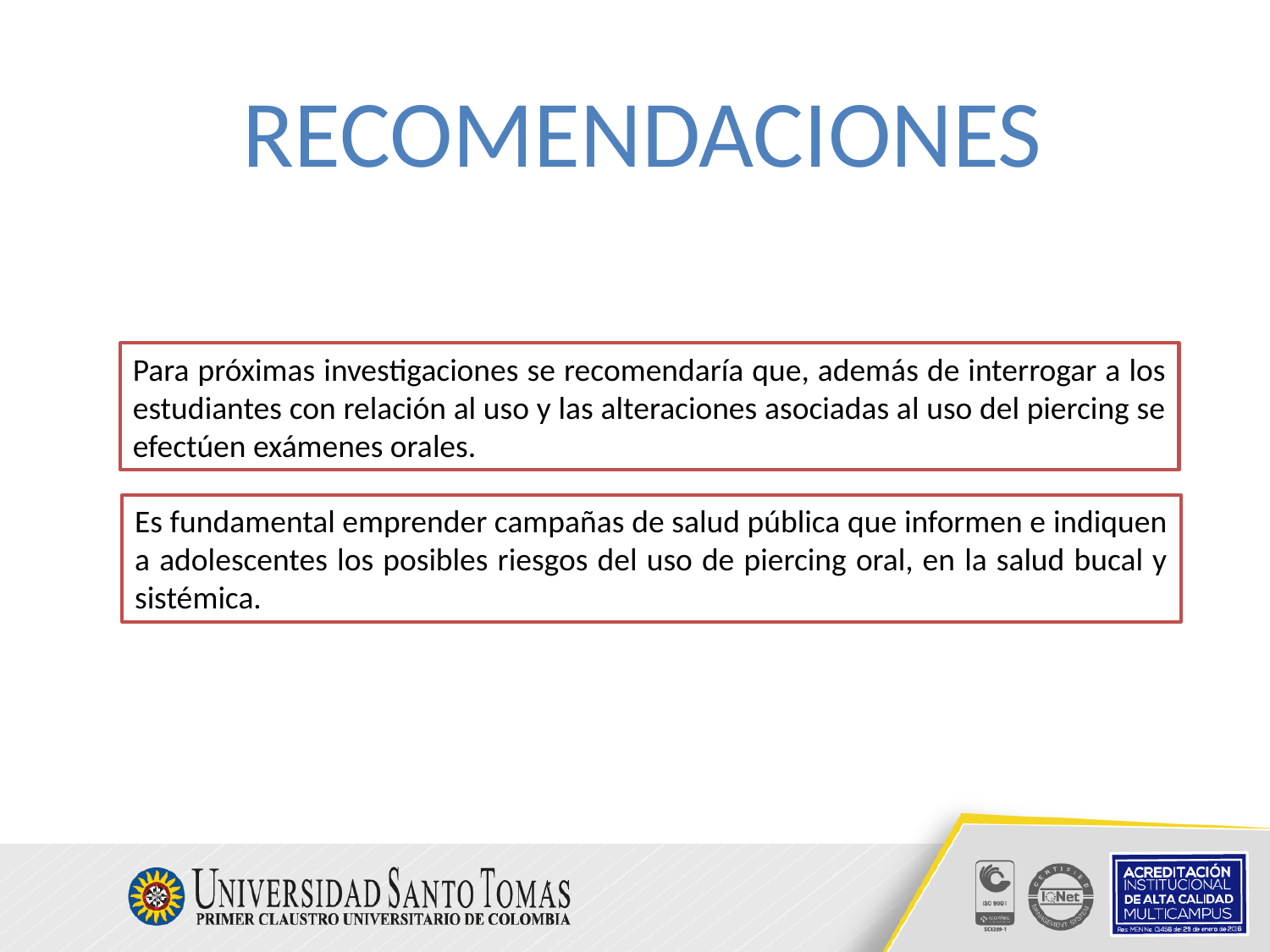

RECOMENDACIONES
Para próximas investigaciones se recomendaría que, además de interrogar a los estudiantes con relación al uso y las alteraciones asociadas al uso del piercing se efectúen exámenes orales.
Es fundamental emprender campañas de salud pública que informen e indiquen a adolescentes los posibles riesgos del uso de piercing oral, en la salud bucal y sistémica.